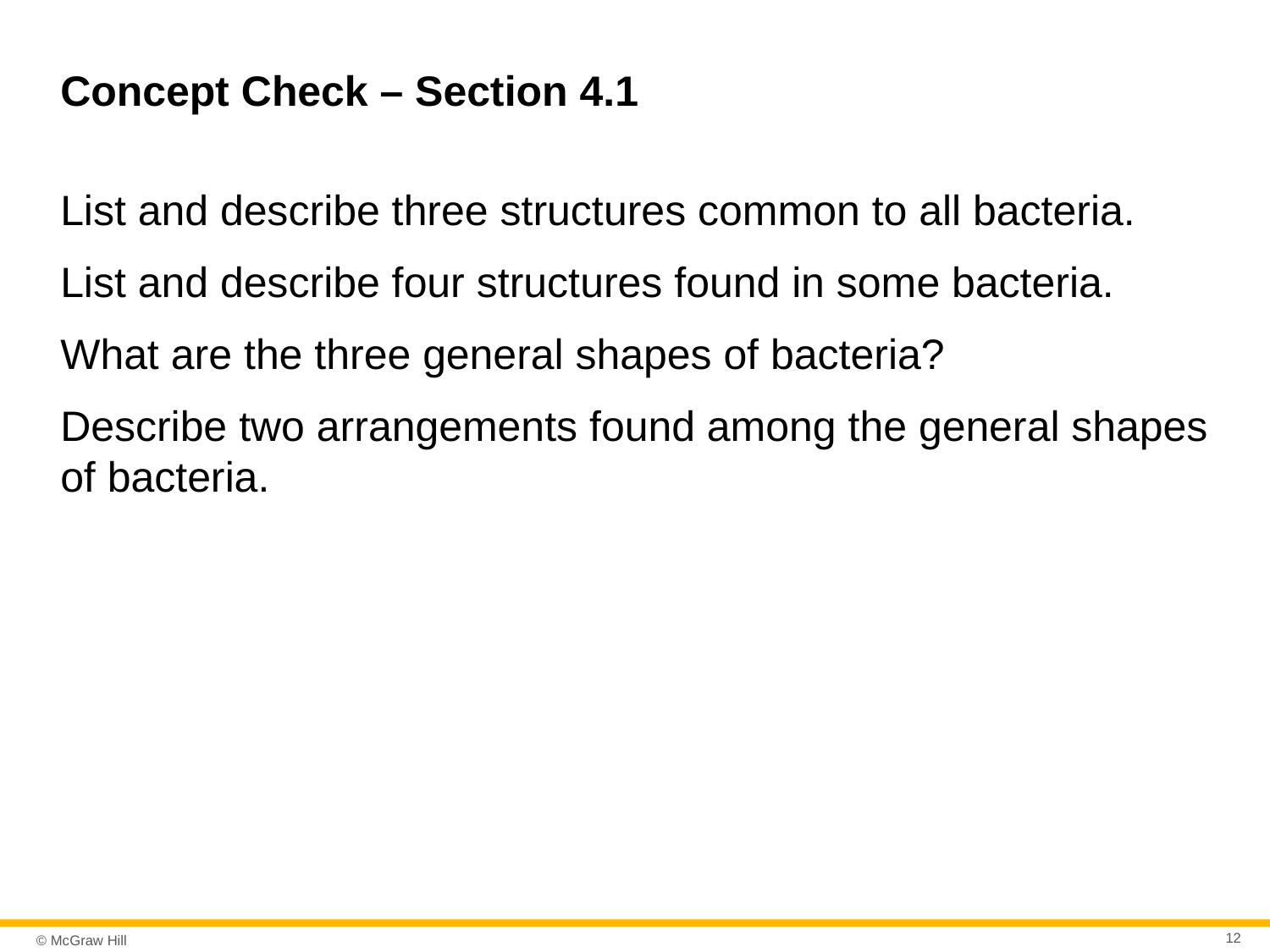

# Concept Check – Section 4.1
List and describe three structures common to all bacteria.
List and describe four structures found in some bacteria.
What are the three general shapes of bacteria?
Describe two arrangements found among the general shapes of bacteria.